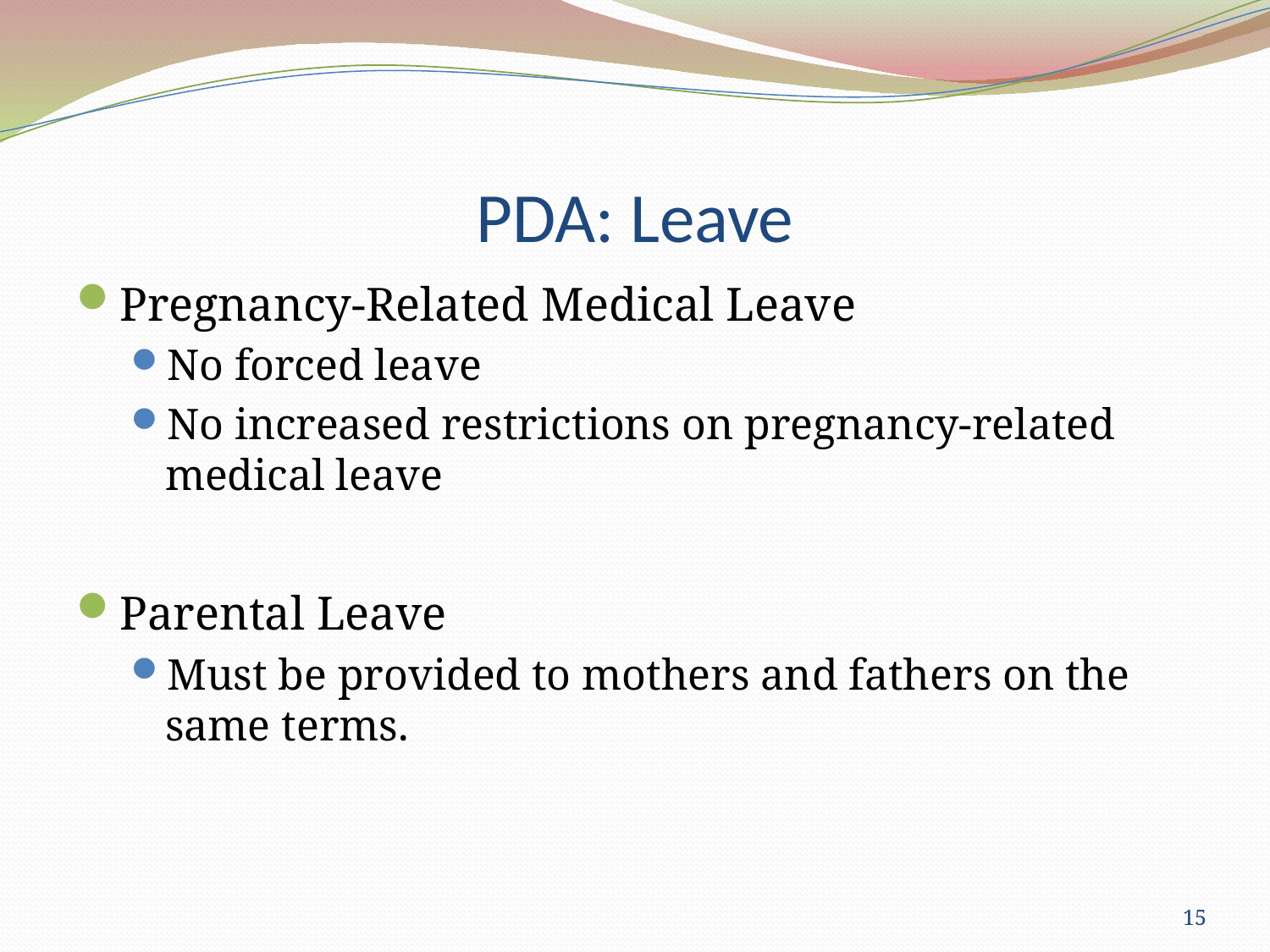

# PDA: Leave
Pregnancy-Related Medical Leave
No forced leave
No increased restrictions on pregnancy-related medical leave

Parental Leave
Must be provided to mothers and fathers on the same terms.
15